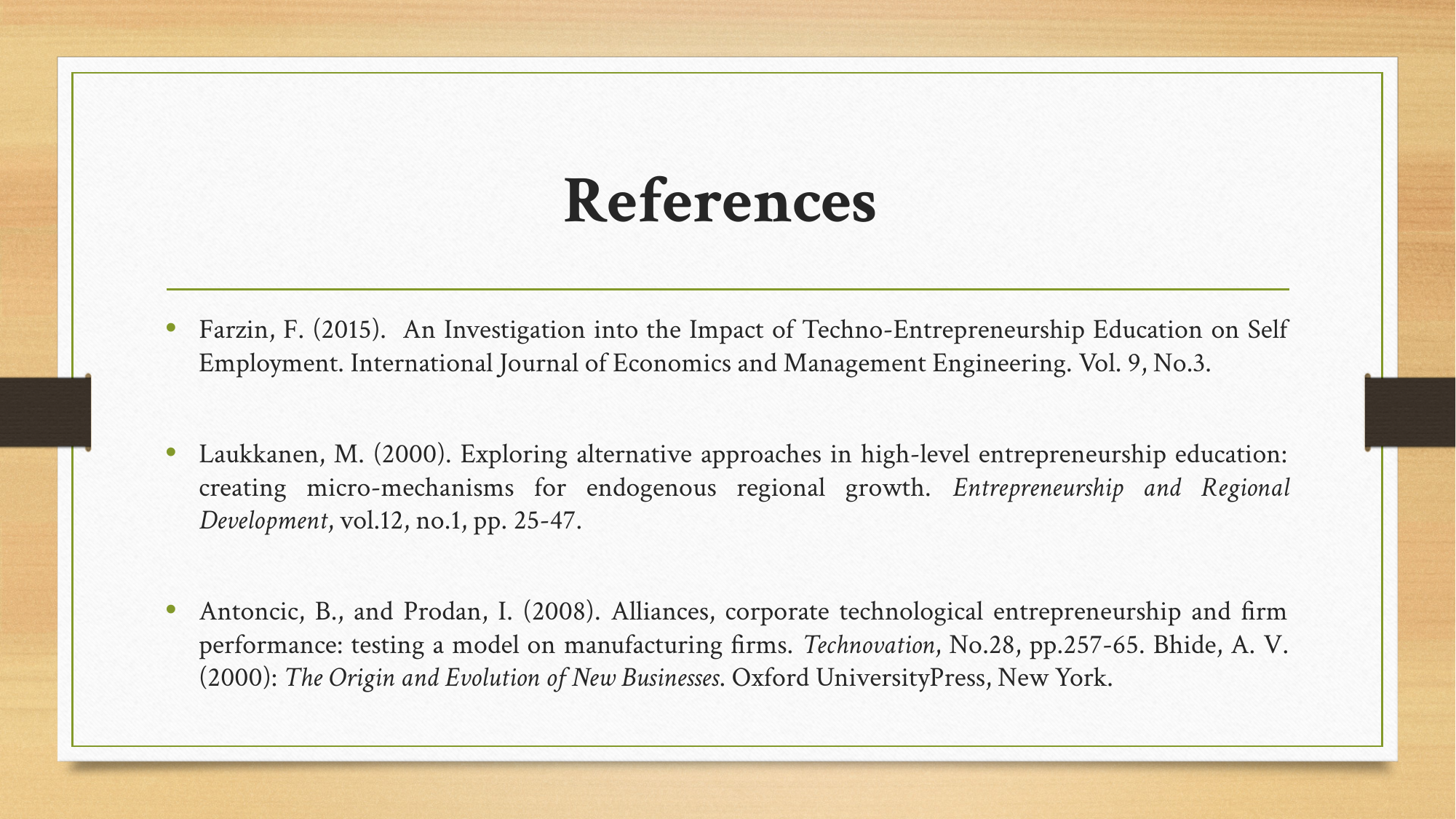

# References
Farzin, F. (2015).  An Investigation into the Impact of Techno-Entrepreneurship Education on Self Employment. International Journal of Economics and Management Engineering. Vol. 9, No.3.

Laukkanen, M. (2000). Exploring alternative approaches in high-level entrepreneurship education: creating micro-mechanisms for endogenous regional growth. Entrepreneurship and Regional Development, vol.12, no.1, pp. 25-47.

Antoncic, B., and Prodan, I. (2008). Alliances, corporate technological entrepreneurship and firm performance: testing a model on manufacturing firms. Technovation, No.28, pp.257-65. Bhide, A. V. (2000): The Origin and Evolution of New Businesses. Oxford UniversityPress, New York.